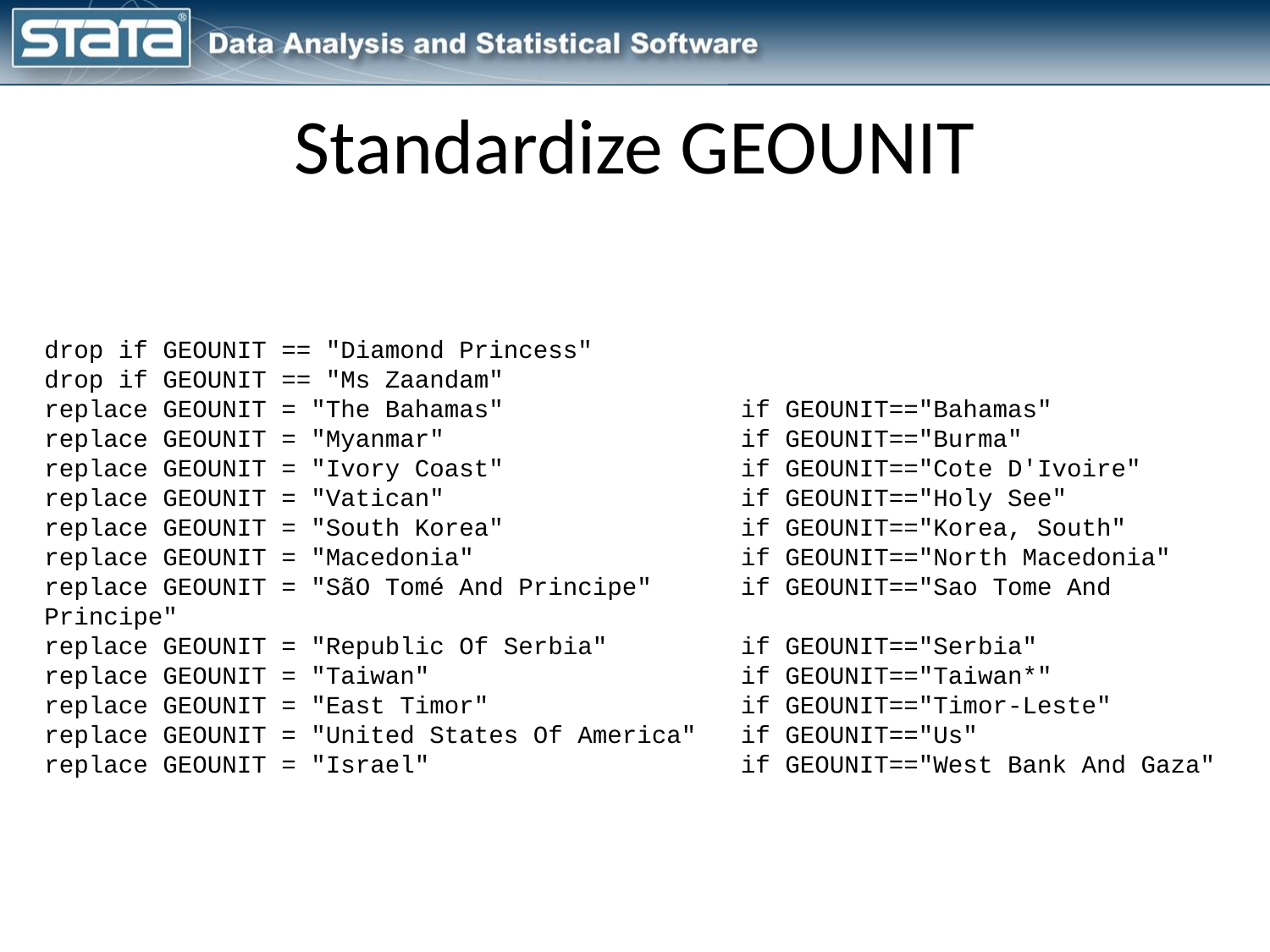

# Standardize GEOUNIT
drop if GEOUNIT == "Diamond Princess"
drop if GEOUNIT == "Ms Zaandam"
replace GEOUNIT = "The Bahamas"                if GEOUNIT=="Bahamas"
replace GEOUNIT = "Myanmar"                    if GEOUNIT=="Burma"
replace GEOUNIT = "Ivory Coast"                if GEOUNIT=="Cote D'Ivoire"
replace GEOUNIT = "Vatican"                    if GEOUNIT=="Holy See"
replace GEOUNIT = "South Korea"                if GEOUNIT=="Korea, South"
replace GEOUNIT = "Macedonia"                  if GEOUNIT=="North Macedonia"
replace GEOUNIT = "SãO Tomé And Principe"      if GEOUNIT=="Sao Tome And Principe"
replace GEOUNIT = "Republic Of Serbia"         if GEOUNIT=="Serbia"
replace GEOUNIT = "Taiwan"                     if GEOUNIT=="Taiwan*"
replace GEOUNIT = "East Timor"                 if GEOUNIT=="Timor-Leste"
replace GEOUNIT = "United States Of America"   if GEOUNIT=="Us"
replace GEOUNIT = "Israel"                     if GEOUNIT=="West Bank And Gaza"